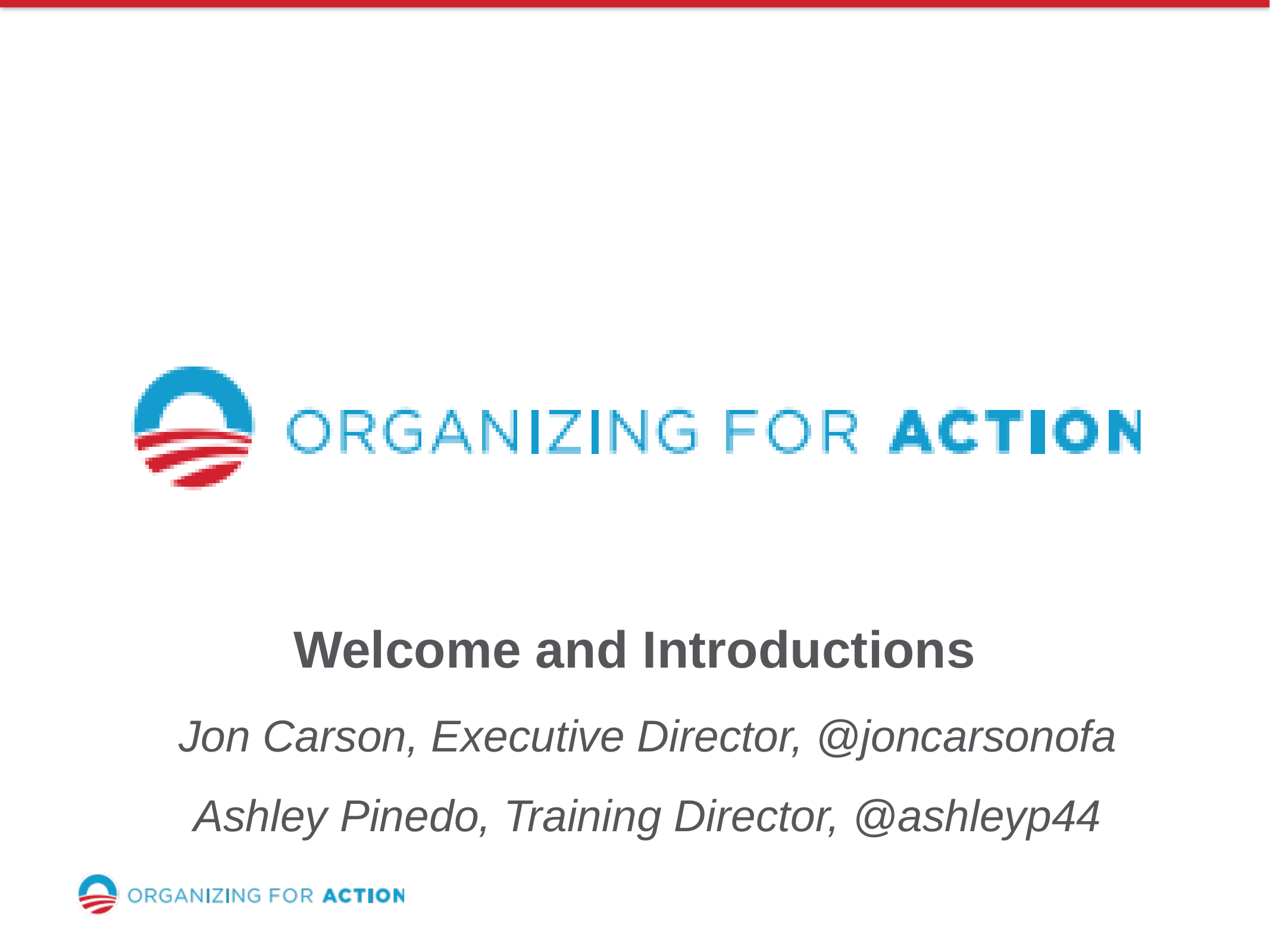

# Welcome and Introductions
Jon Carson, Executive Director, @joncarsonofa
Ashley Pinedo, Training Director, @ashleyp44